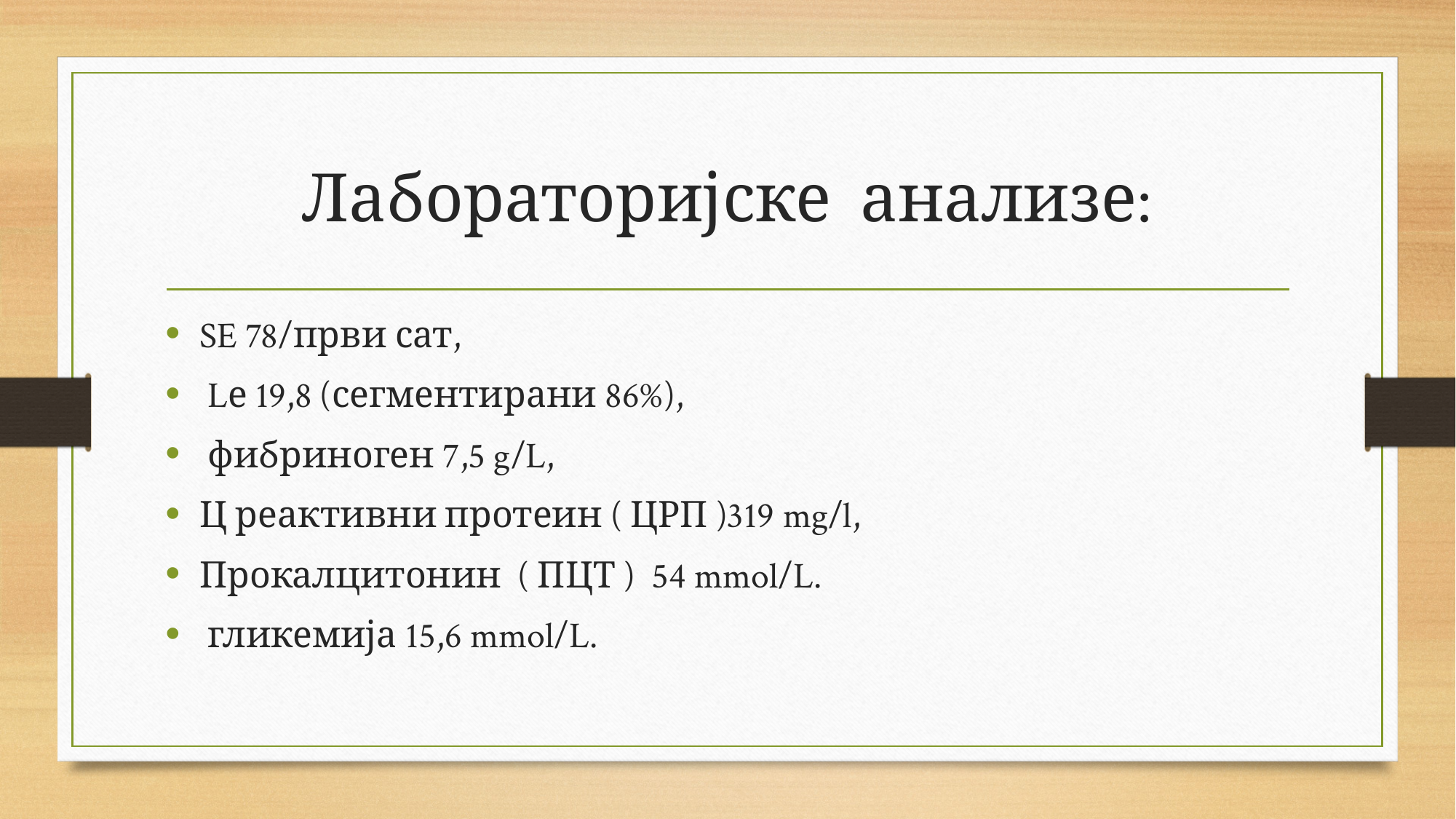

# Лабораторијске  анализе:
SE 78/први сат,
 Lе 19,8 (сегментирани 86%),
 фибриноген 7,5 g/L,
Ц реактивни протеин ( ЦРП )319 mg/l,
Прокалцитонин  ( ПЦТ )  54 mmol/L.
 гликемија 15,6 mmol/L.